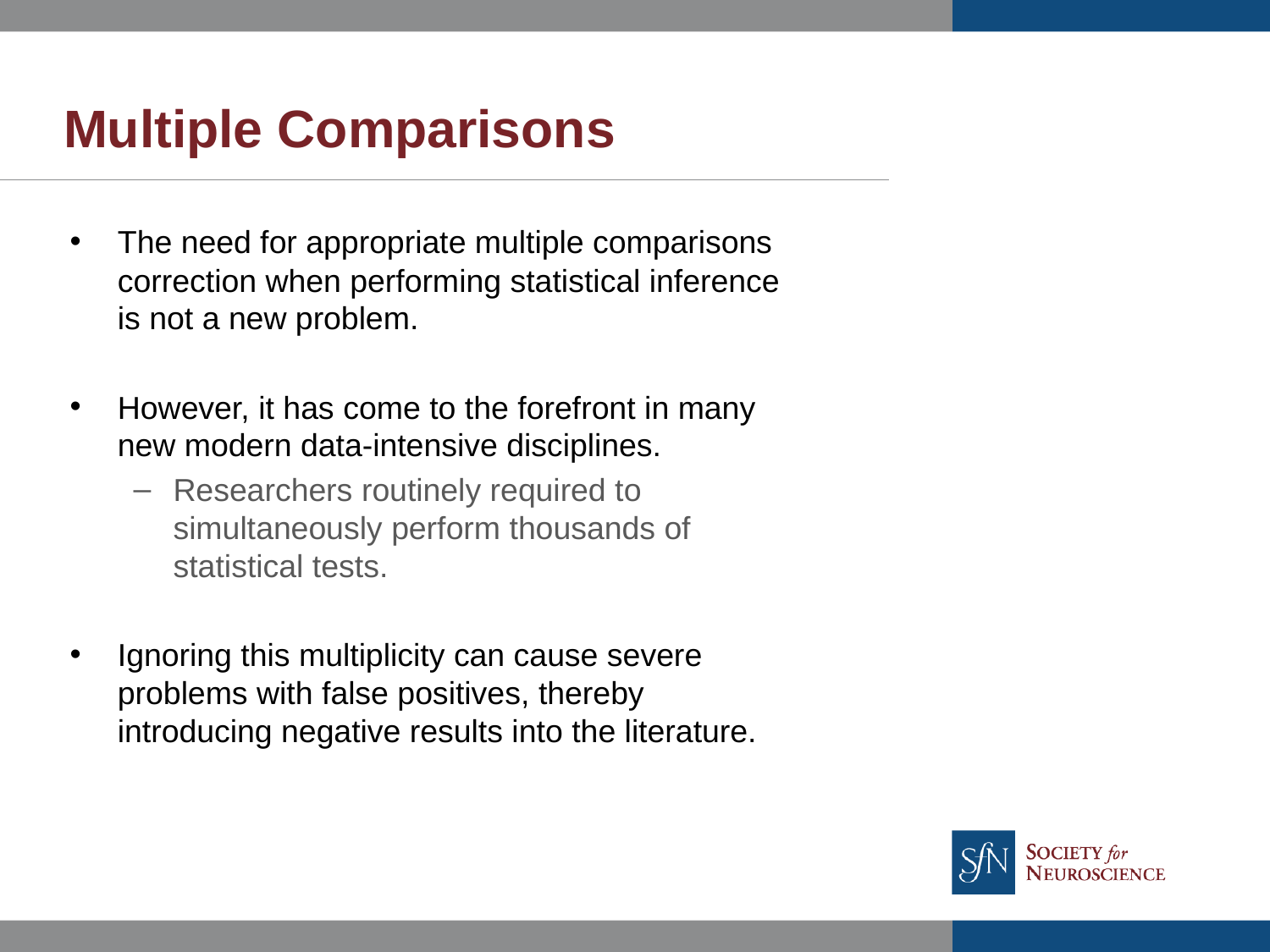

# Multiple Comparisons
The need for appropriate multiple comparisons correction when performing statistical inference is not a new problem.

However, it has come to the forefront in many new modern data-intensive disciplines.
Researchers routinely required to simultaneously perform thousands of statistical tests.

Ignoring this multiplicity can cause severe problems with false positives, thereby introducing negative results into the literature.